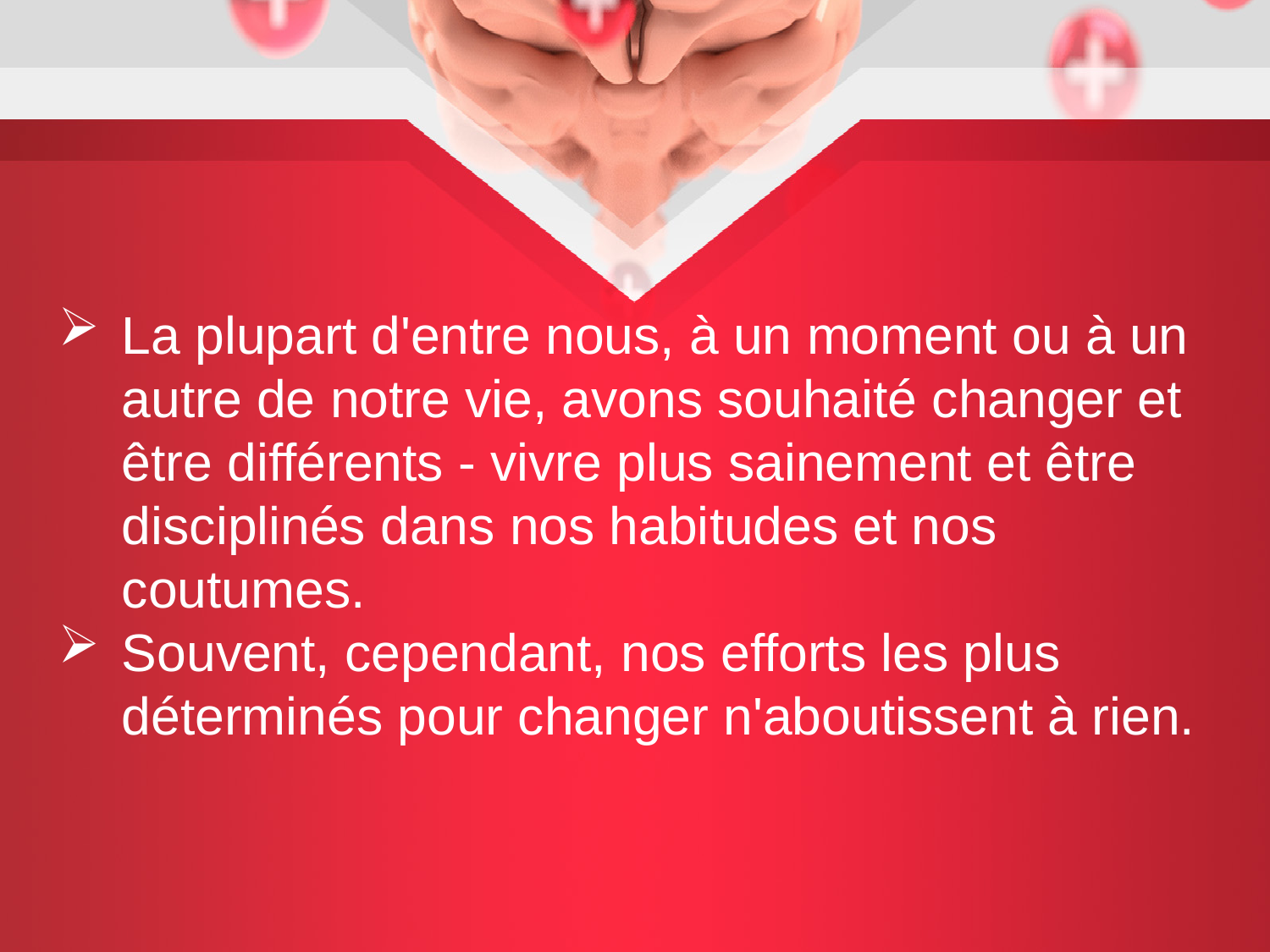

La plupart d'entre nous, à un moment ou à un autre de notre vie, avons souhaité changer et être différents - vivre plus sainement et être disciplinés dans nos habitudes et nos coutumes.
Souvent, cependant, nos efforts les plus déterminés pour changer n'aboutissent à rien.